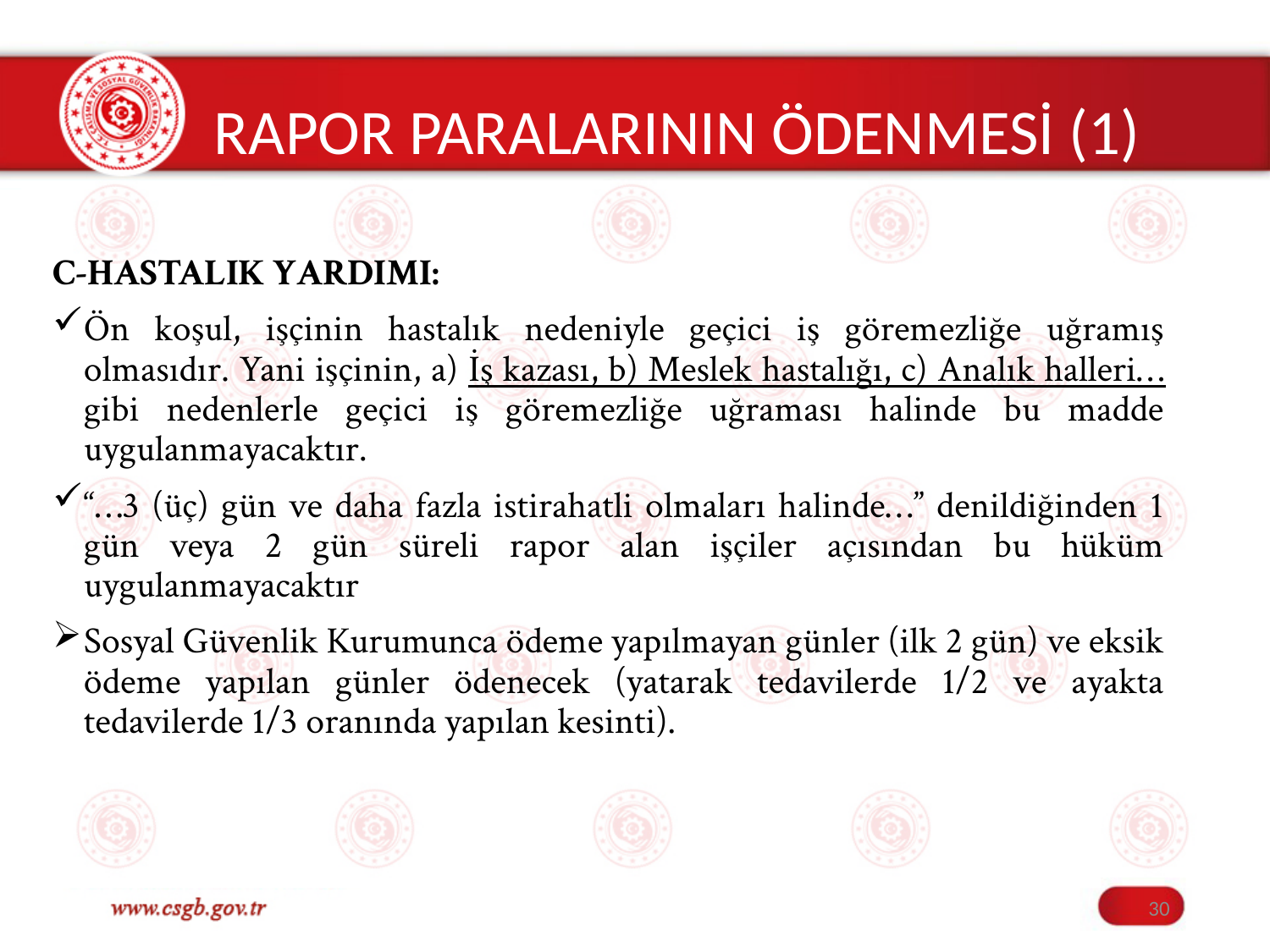

# RAPOR PARALARININ ÖDENMESİ (1)
C-HASTALIK YARDIMI:
Ön koşul, işçinin hastalık nedeniyle geçici iş göremezliğe uğramış olmasıdır. Yani işçinin, a) İş kazası, b) Meslek hastalığı, c) Analık halleri… gibi nedenlerle geçici iş göremezliğe uğraması halinde bu madde uygulanmayacaktır.
“…3 (üç) gün ve daha fazla istirahatli olmaları halinde…” denildiğinden 1 gün veya 2 gün süreli rapor alan işçiler açısından bu hüküm uygulanmayacaktır
Sosyal Güvenlik Kurumunca ödeme yapılmayan günler (ilk 2 gün) ve eksik ödeme yapılan günler ödenecek (yatarak tedavilerde 1/2 ve ayakta tedavilerde 1/3 oranında yapılan kesinti).

30